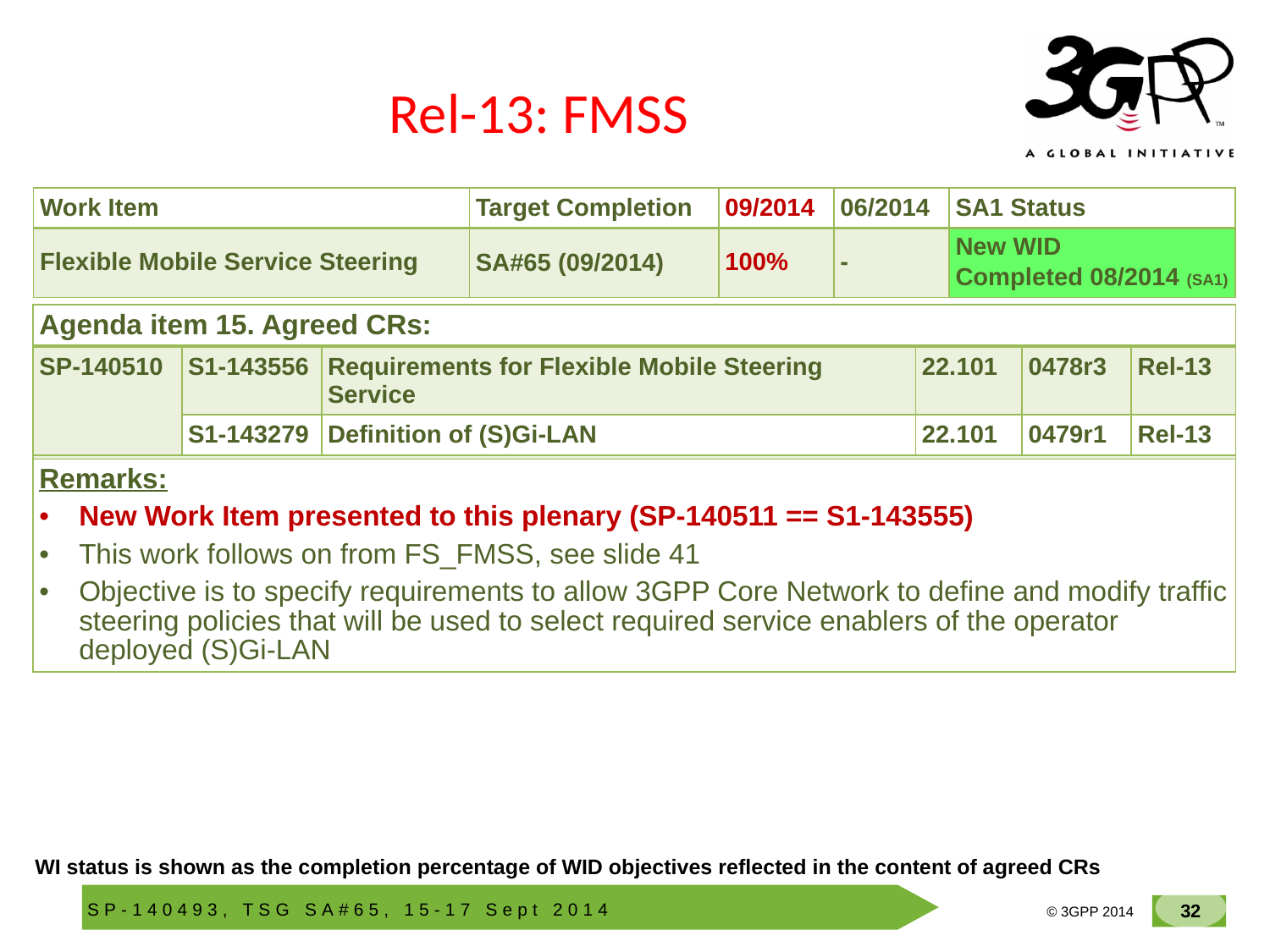

# Rel-13: FMSS
| Work Item | Target Completion | 09/2014 | 06/2014 | SA1 Status |
| --- | --- | --- | --- | --- |
| Flexible Mobile Service Steering | SA#65 (09/2014) | 100% | - | New WID Completed 08/2014 (SA1) |
| Agenda item 15. Agreed CRs: |  |  |  |  |  |
| --- | --- | --- | --- | --- | --- |
| SP-140510 | S1-143556 | Requirements for Flexible Mobile Steering Service | 22.101 | 0478r3 | Rel-13 |
|  | S1-143279 | Definition of (S)Gi-LAN | 22.101 | 0479r1 | Rel-13 |
|  |  |  |  |  |  |
| Remarks: New Work Item presented to this plenary (SP-140511 == S1-143555) This work follows on from FS\_FMSS, see slide 41 Objective is to specify requirements to allow 3GPP Core Network to define and modify traffic steering policies that will be used to select required service enablers of the operator deployed (S)Gi-LAN |  |  |  |  |  |
WI status is shown as the completion percentage of WID objectives reflected in the content of agreed CRs